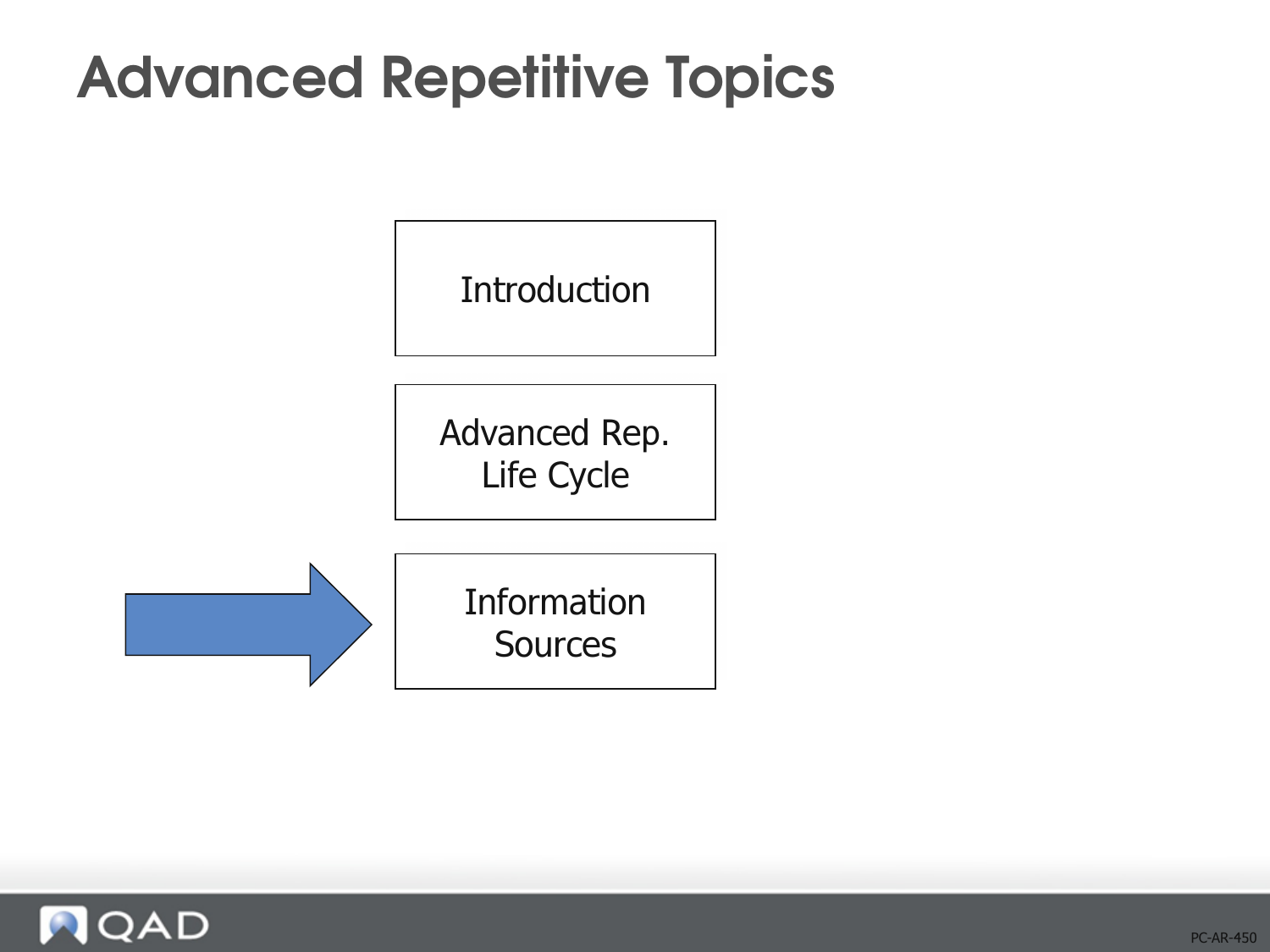

# Advanced Repetitive Topics
Introduction
Advanced Rep. Life Cycle
Information Sources

PC-AR-450